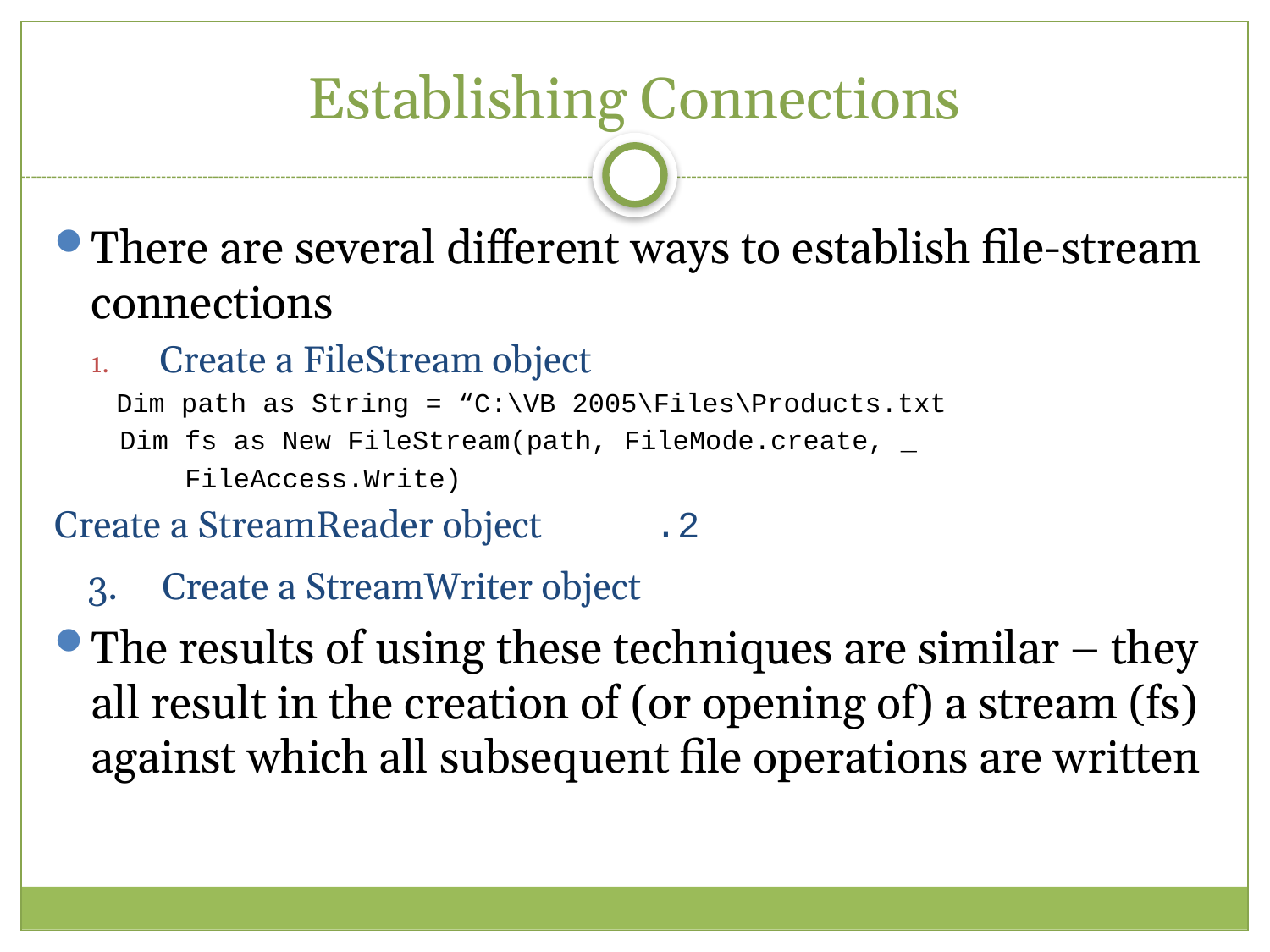

# Establishing Connections
There are several different ways to establish file-stream connections
Create a FileStream object
	 Dim path as String = “C:\VB 2005\Files\Products.txt
    Dim fs as New FileStream(path, FileMode.create, _
        FileAccess.Write)
2.     Create a StreamReader object
   3.     Create a StreamWriter object
The results of using these techniques are similar – they all result in the creation of (or opening of) a stream (fs) against which all subsequent file operations are written